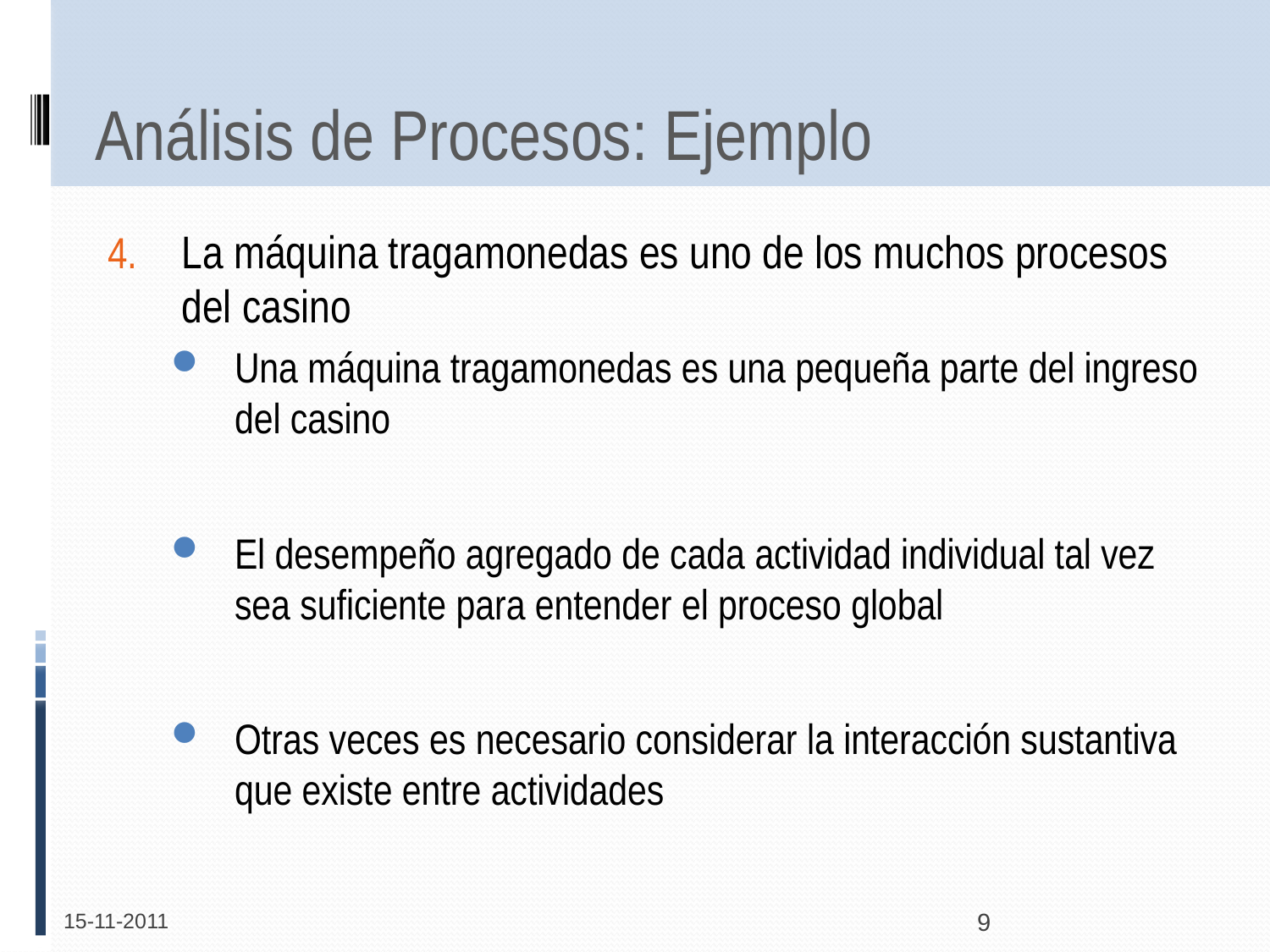

# Análisis de Procesos: Ejemplo
La máquina tragamonedas es uno de los muchos procesos del casino
Una máquina tragamonedas es una pequeña parte del ingreso del casino

El desempeño agregado de cada actividad individual tal vez sea suficiente para entender el proceso global

Otras veces es necesario considerar la interacción sustantiva que existe entre actividades

15-11-2011
9